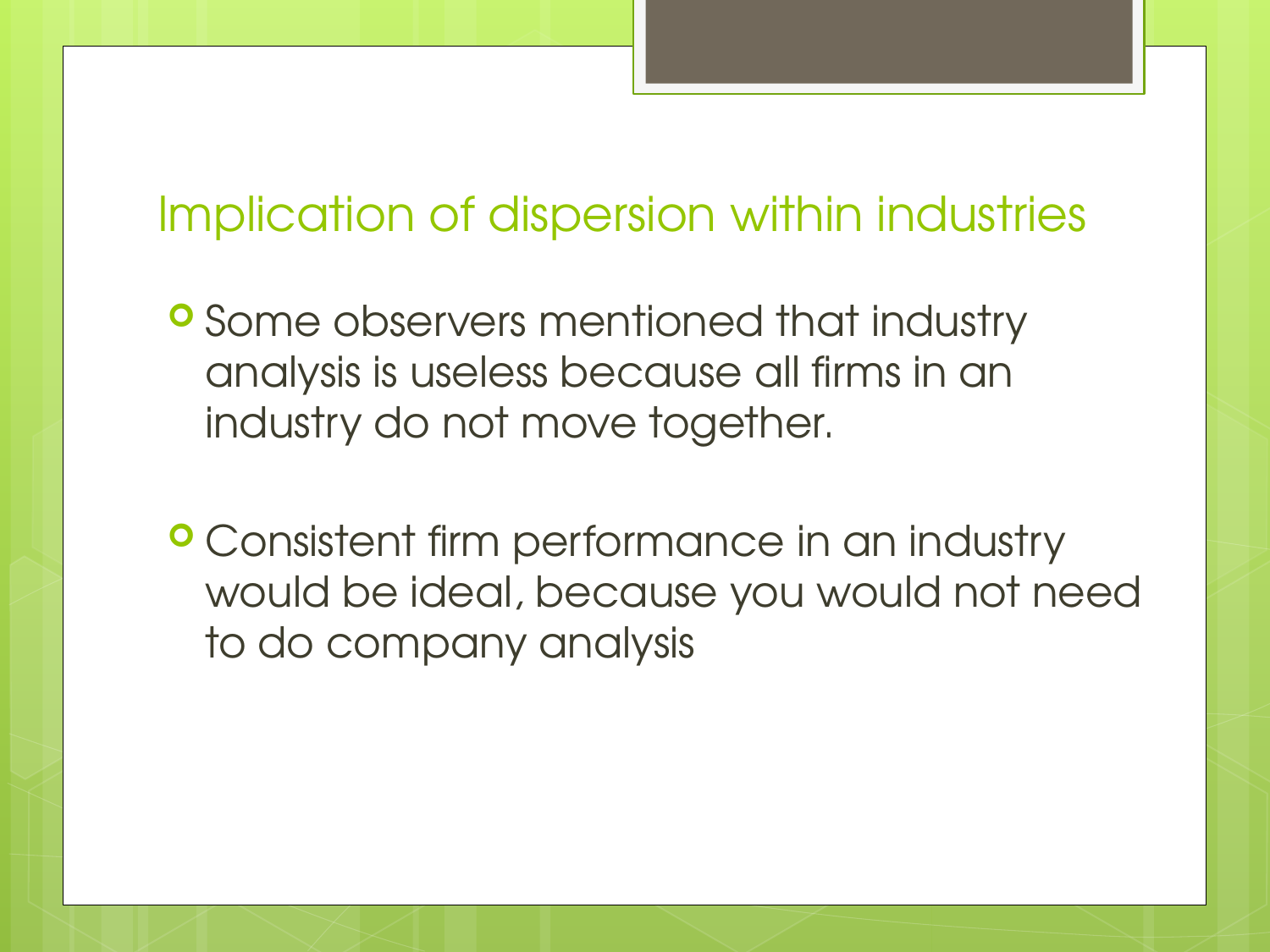

# Implication of dispersion within industries
Some observers mentioned that industry analysis is useless because all firms in an industry do not move together.

Consistent firm performance in an industry would be ideal, because you would not need to do company analysis